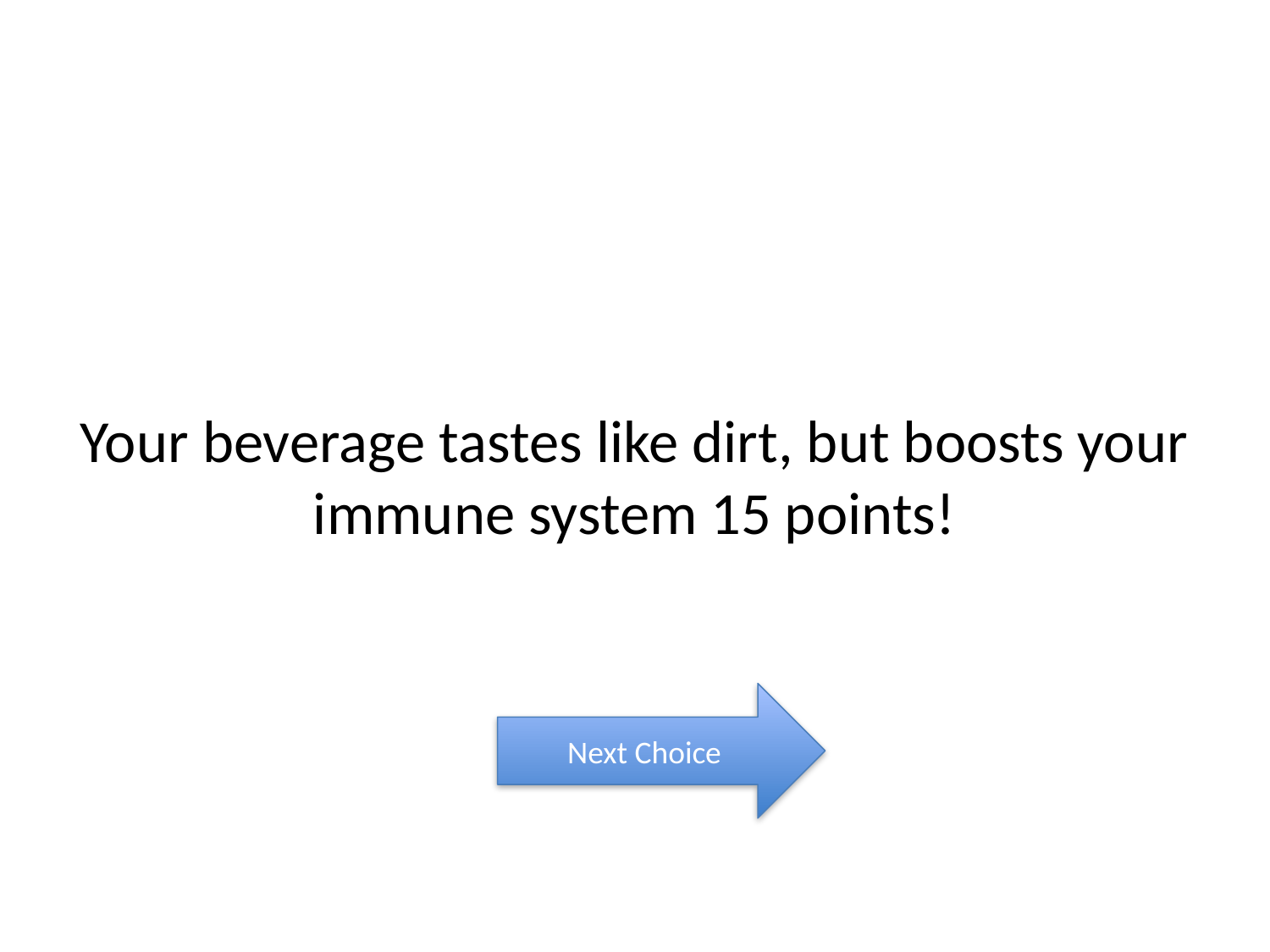

# Your beverage tastes like dirt, but boosts your immune system 15 points!
Next Choice